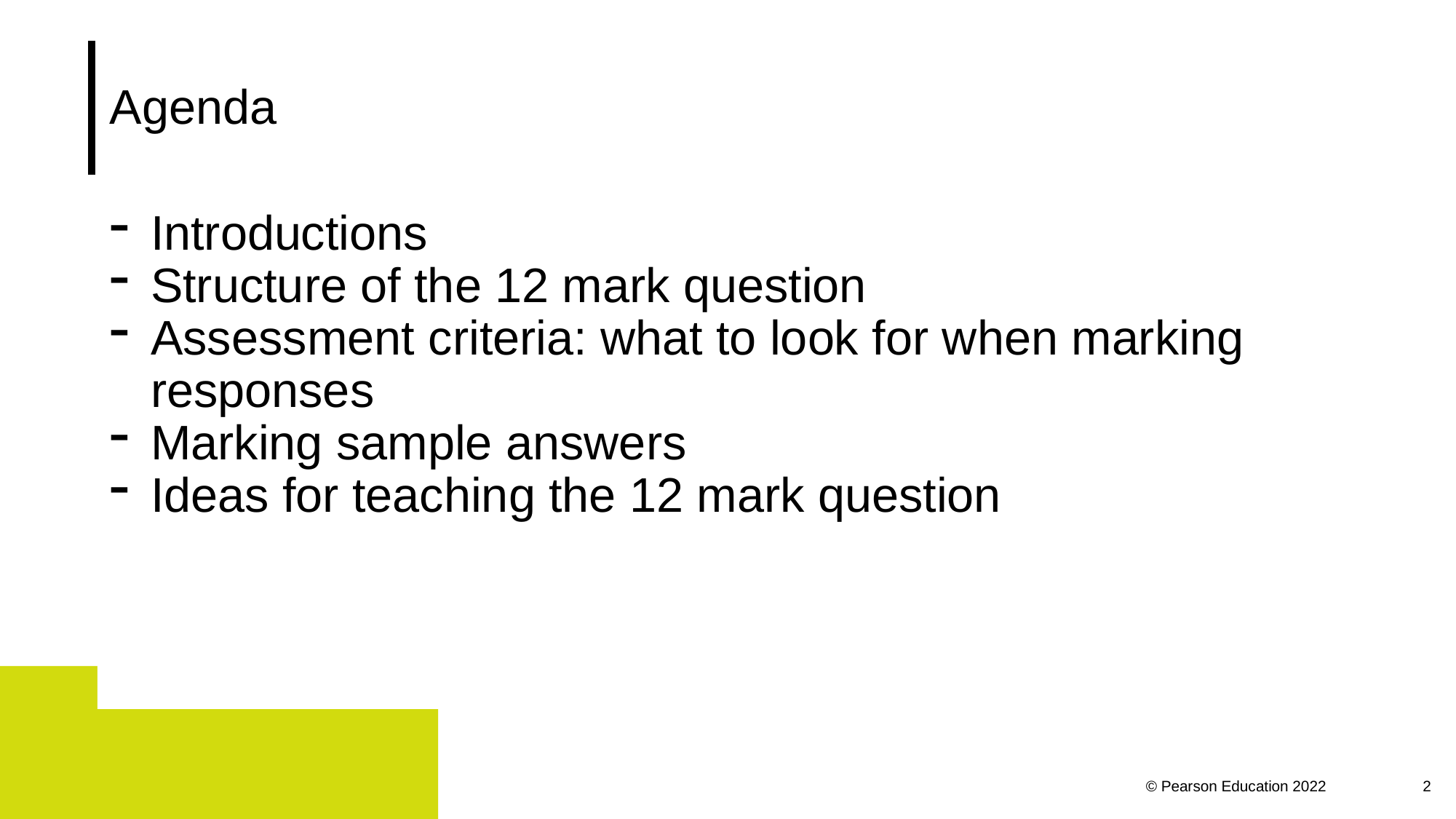

# Agenda
Introductions
Structure of the 12 mark question
Assessment criteria: what to look for when marking responses
Marking sample answers
Ideas for teaching the 12 mark question